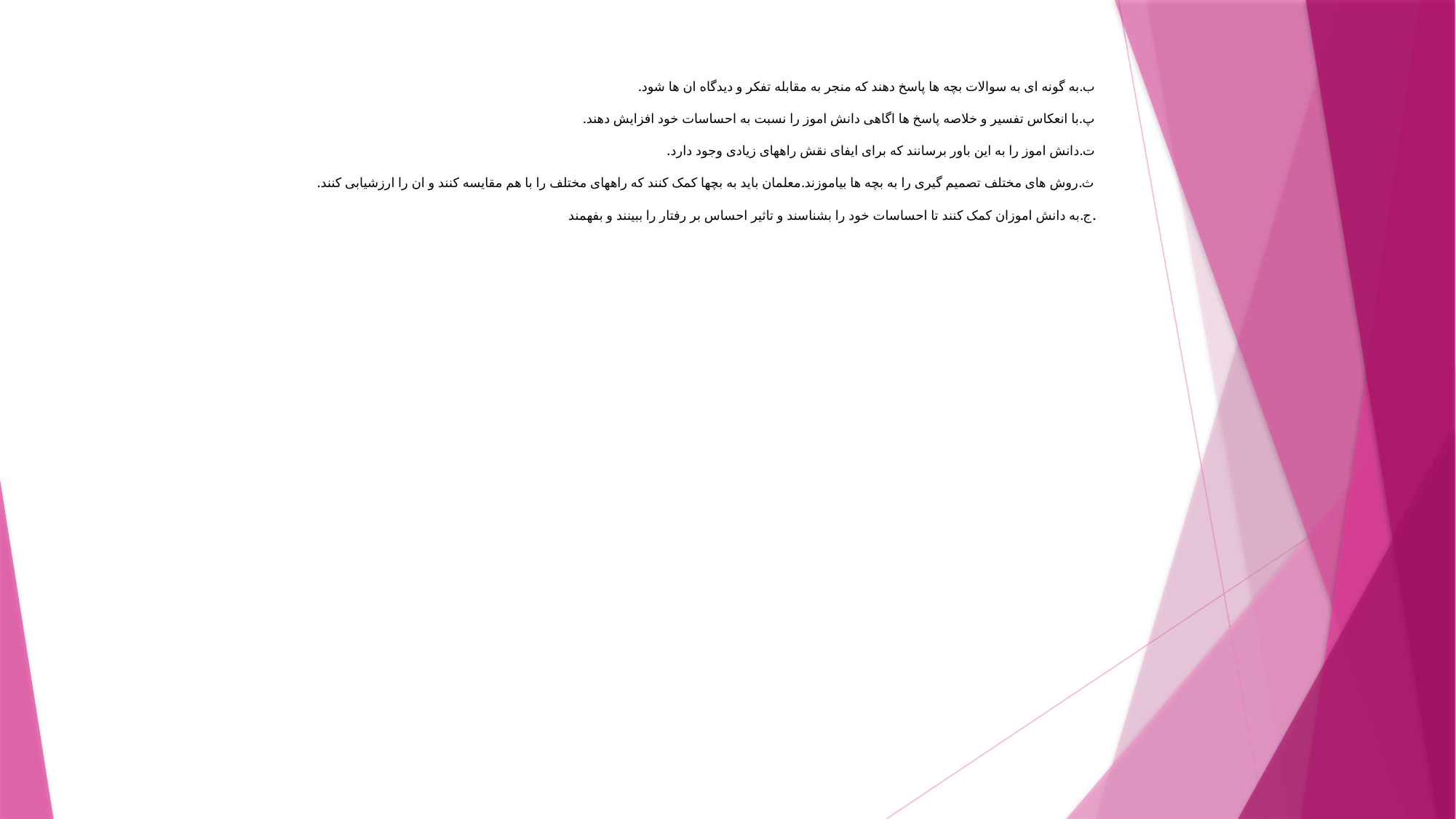

# ب.به گونه ای به سوالات بچه ها پاسخ دهند که منجر به مقابله تفکر و دیدگاه ان ها شود. پ.با انعکاس تفسیر و خلاصه پاسخ ها اگاهی دانش اموز را نسبت به احساسات خود افزایش دهند. ت.دانش اموز را به این باور برسانند که برای ایفای نقش راههای زیادی وجود دارد. ث.روش های مختلف تصمیم گیری را به بچه ها بیاموزند.معلمان باید به بچها کمک کنند که راههای مختلف را با هم مقایسه کنند و ان را ارزشیابی کنند. ج.به دانش اموزان کمک کنند تا احساسات خود را بشناسند و تاثیر احساس بر رفتار را ببینند و بفهمند.